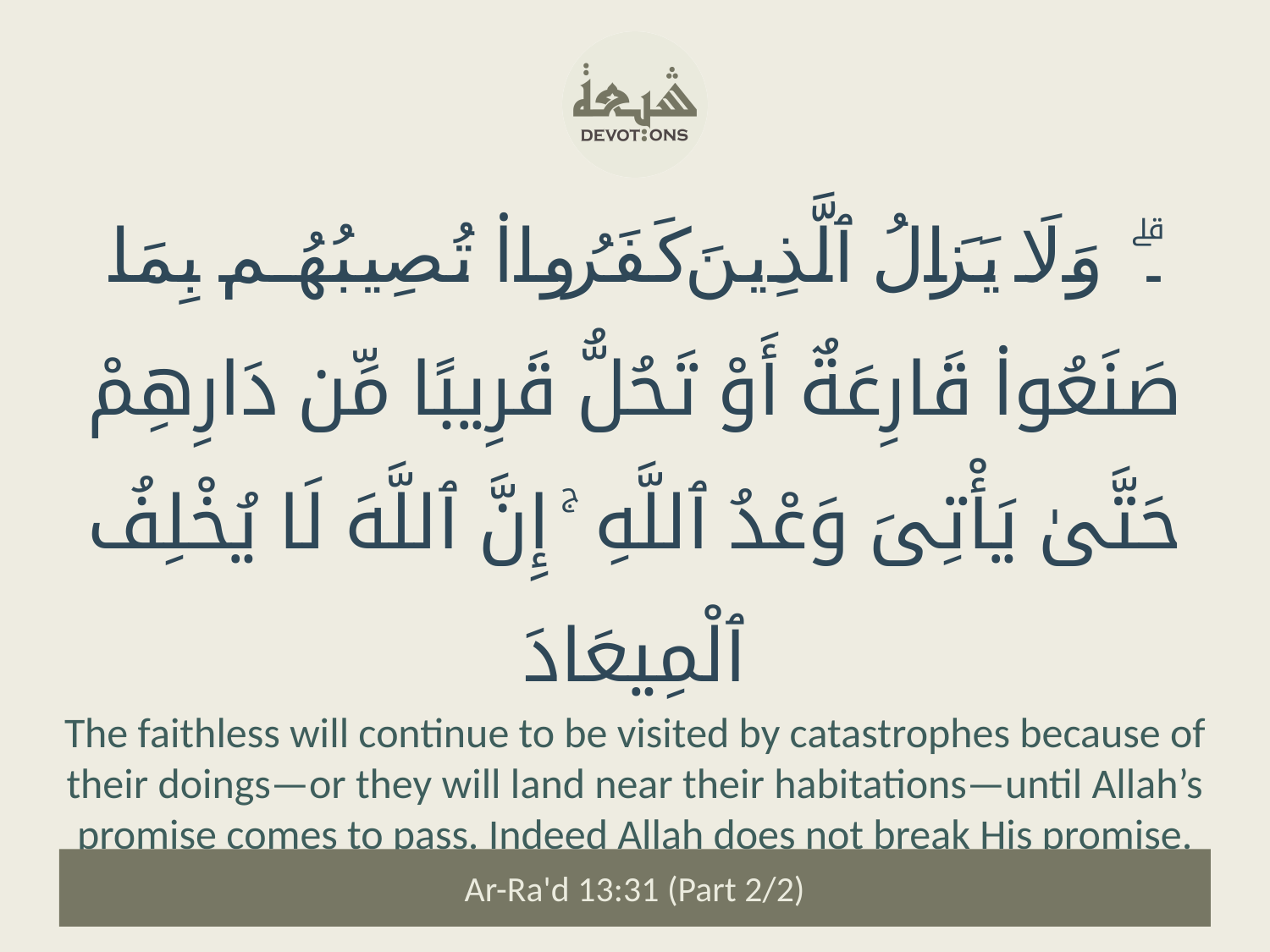

۔ۗ  وَلَا يَزَالُ ٱلَّذِينَ كَفَرُوا۟ تُصِيبُهُم بِمَا صَنَعُوا۟ قَارِعَةٌ أَوْ تَحُلُّ قَرِيبًا مِّن دَارِهِمْ حَتَّىٰ يَأْتِىَ وَعْدُ ٱللَّهِ ۚ إِنَّ ٱللَّهَ لَا يُخْلِفُ ٱلْمِيعَادَ
The faithless will continue to be visited by catastrophes because of their doings—or they will land near their habitations—until Allah’s promise comes to pass. Indeed Allah does not break His promise.
Ar-Ra'd 13:31 (Part 2/2)